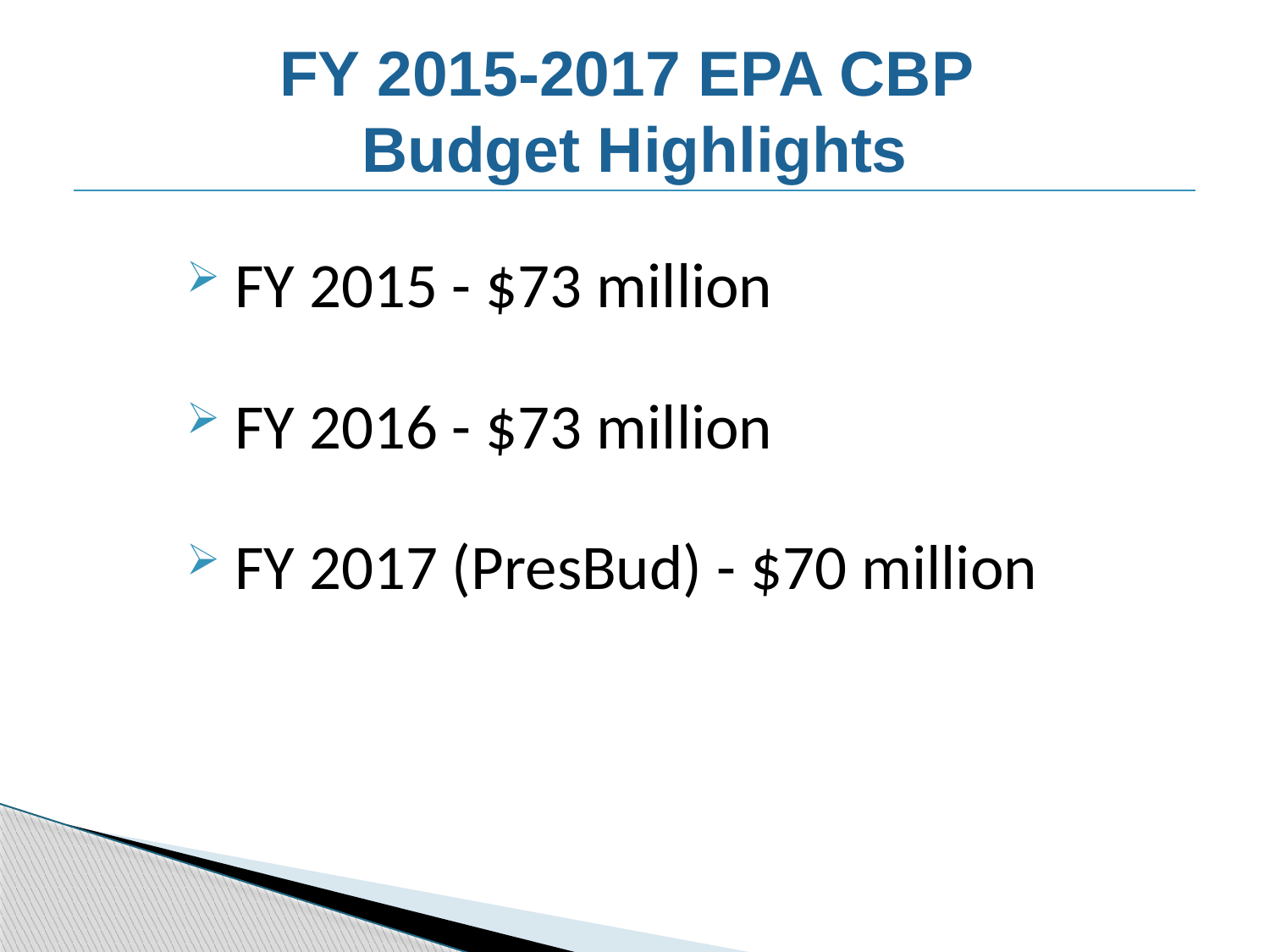

# FY 2015-2017 EPA CBP Budget Highlights
FY 2015 - $73 million

FY 2016 - $73 million

FY 2017 (PresBud) - $70 million